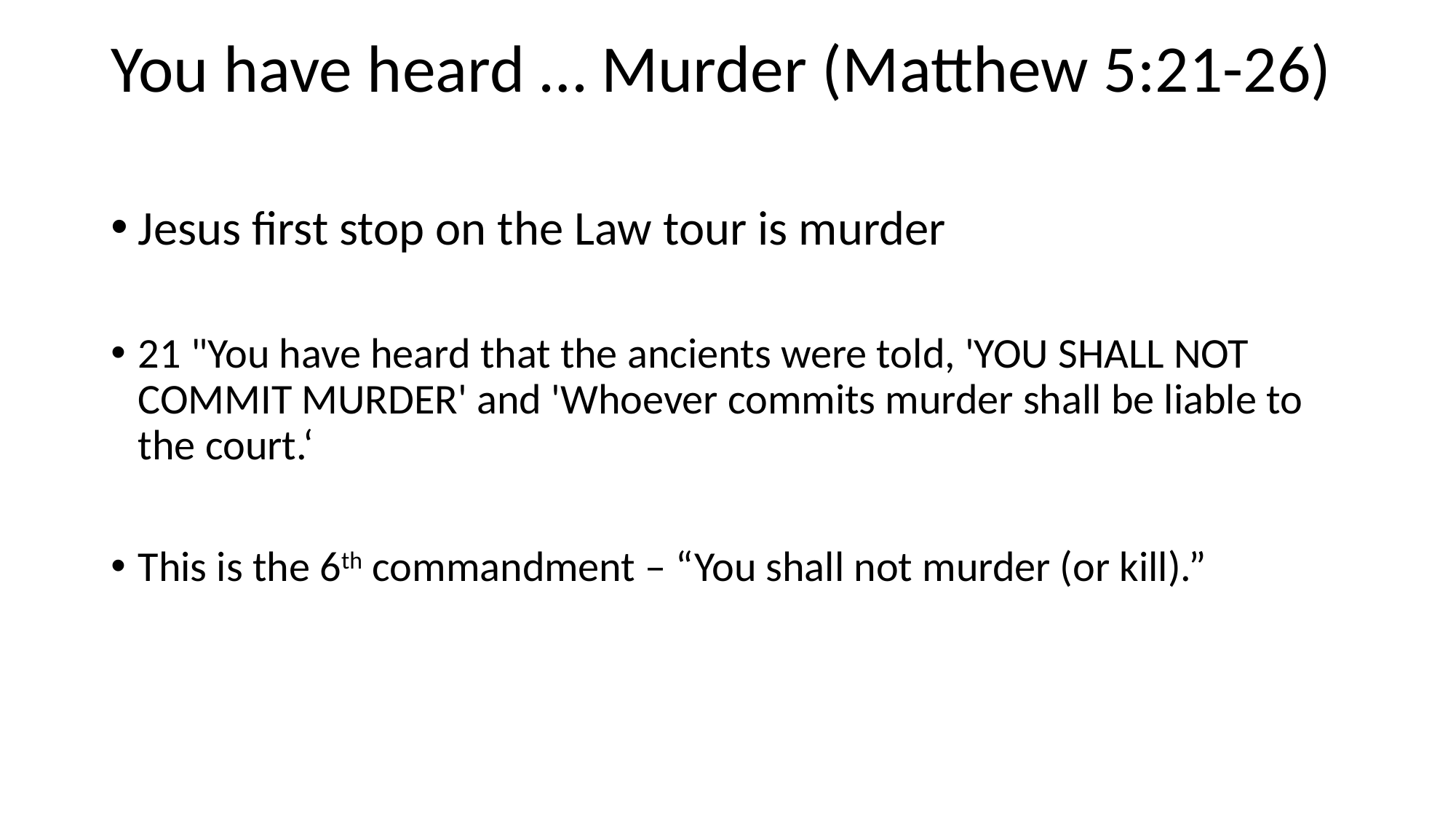

# You have heard … Murder (Matthew 5:21-26)

Jesus first stop on the Law tour is murder

21 "You have heard that the ancients were told, 'YOU SHALL NOT COMMIT MURDER' and 'Whoever commits murder shall be liable to the court.‘

This is the 6th commandment – “You shall not murder (or kill).”